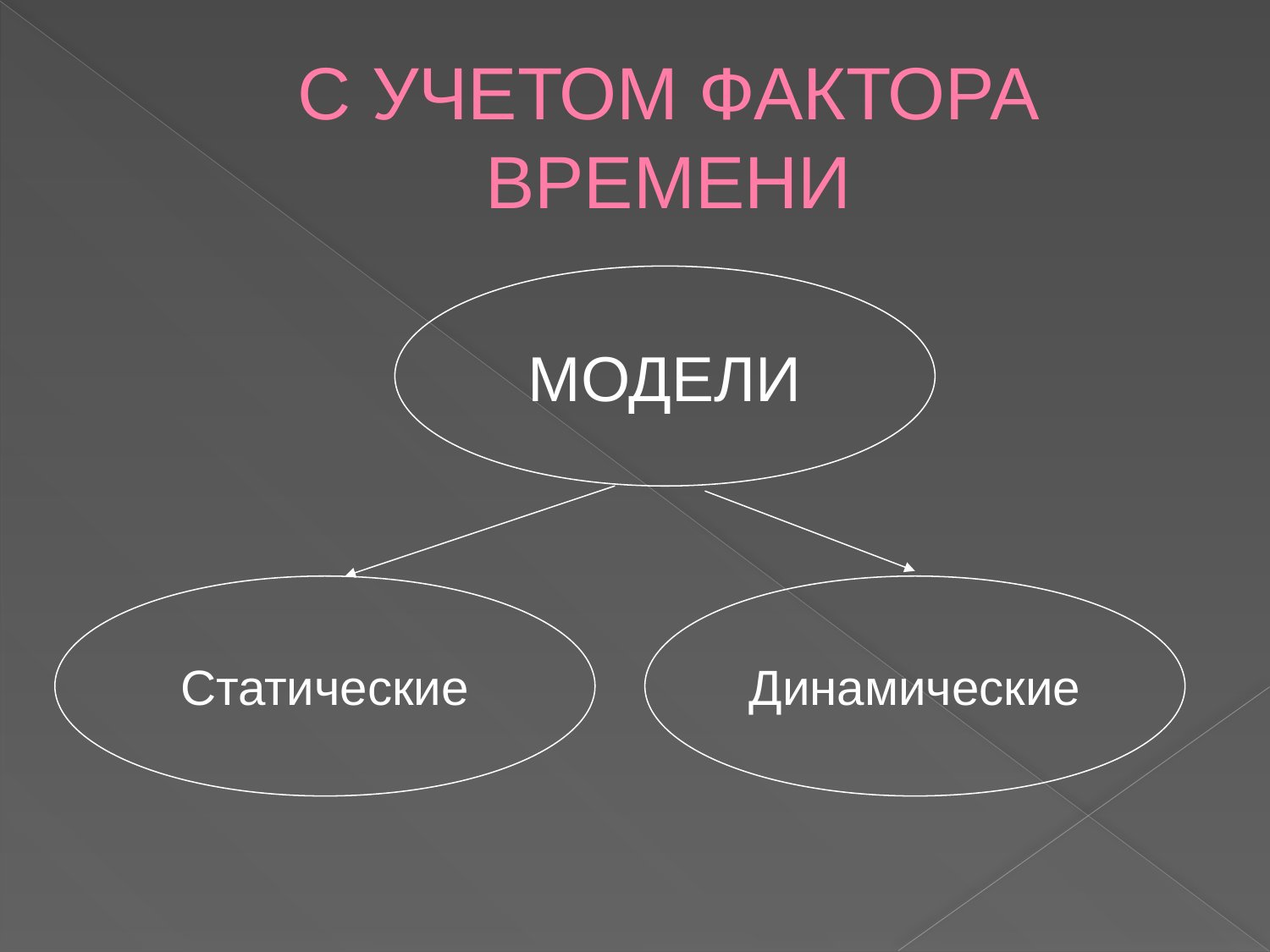

# С УЧЕТОМ ФАКТОРА ВРЕМЕНИ
МОДЕЛИ

Статические
Динамические